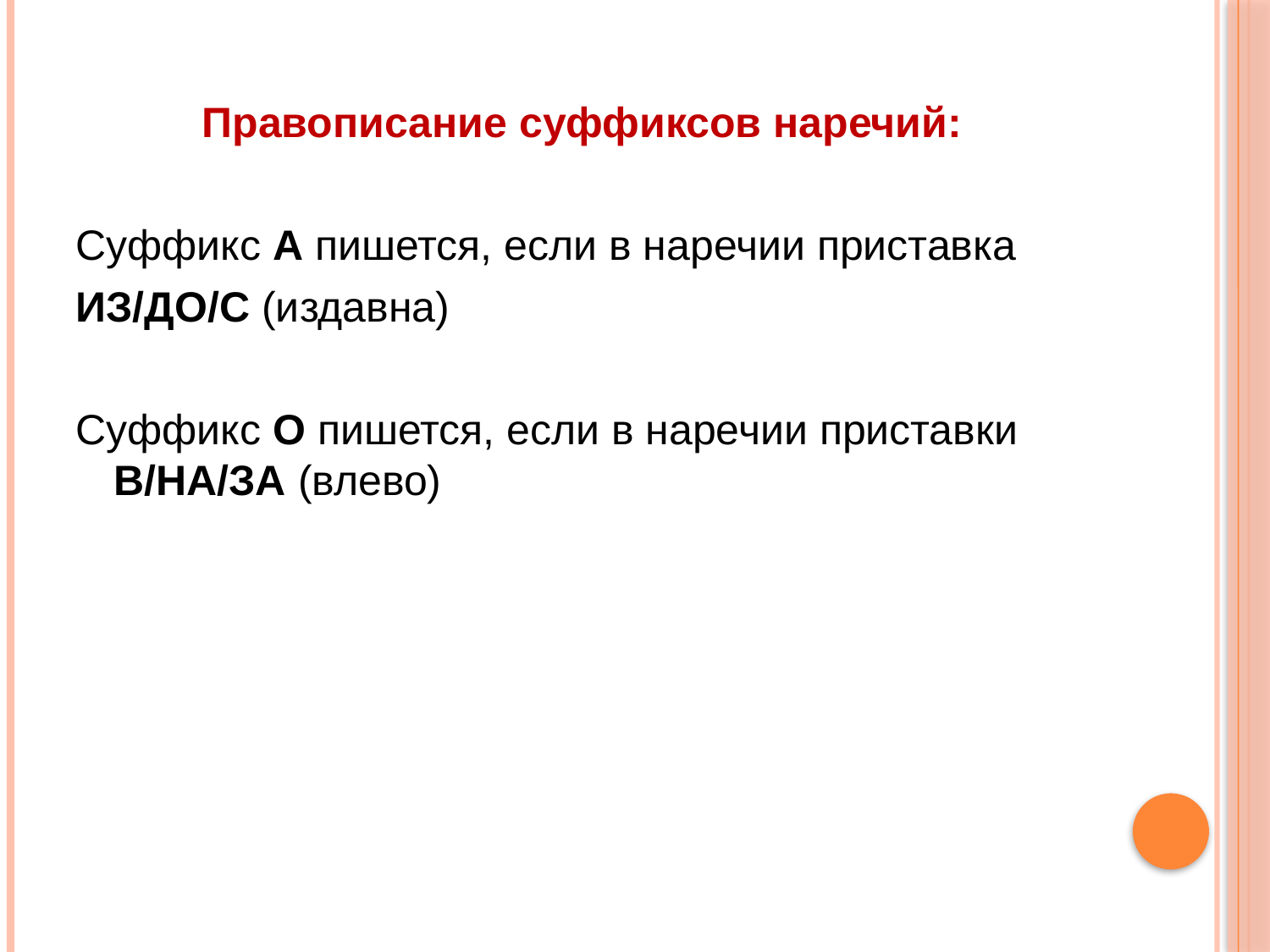

Правописание суффиксов наречий:

Суффикс А пишется, если в наречии приставка
ИЗ/ДО/С (издавна)

Суффикс О пишется, если в наречии приставки В/НА/ЗА (влево)